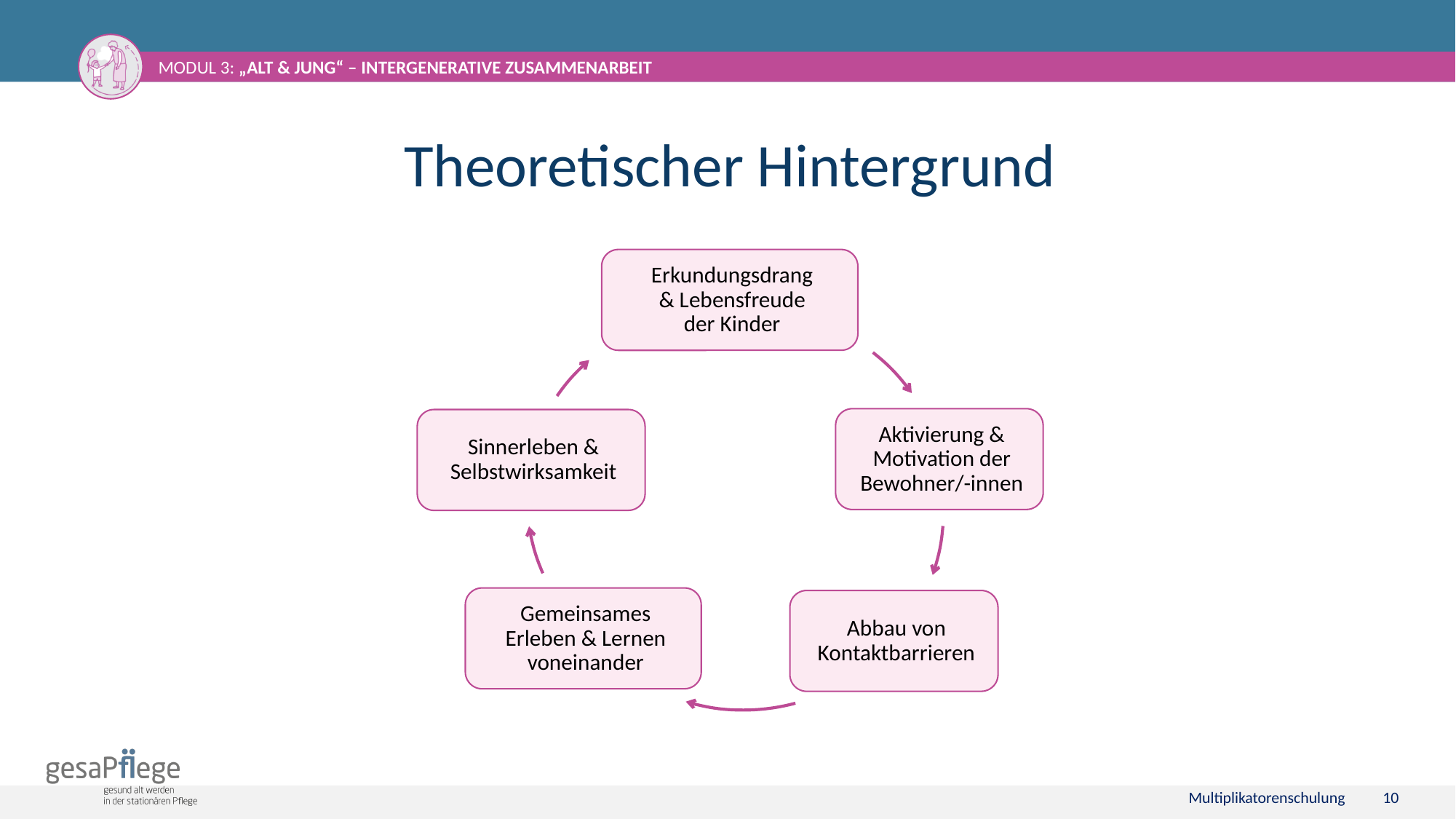

# Theoretischer Hintergrund
Erkundungsdrang
& Lebensfreude
der Kinder
Aktivierung &
Motivation der
Bewohner/-innen
Abbau von
Kontaktbarrieren
Gemeinsames
Erleben & Lernen
voneinander
Sinnerleben &
Selbstwirksamkeit
Multiplikatorenschulung
10